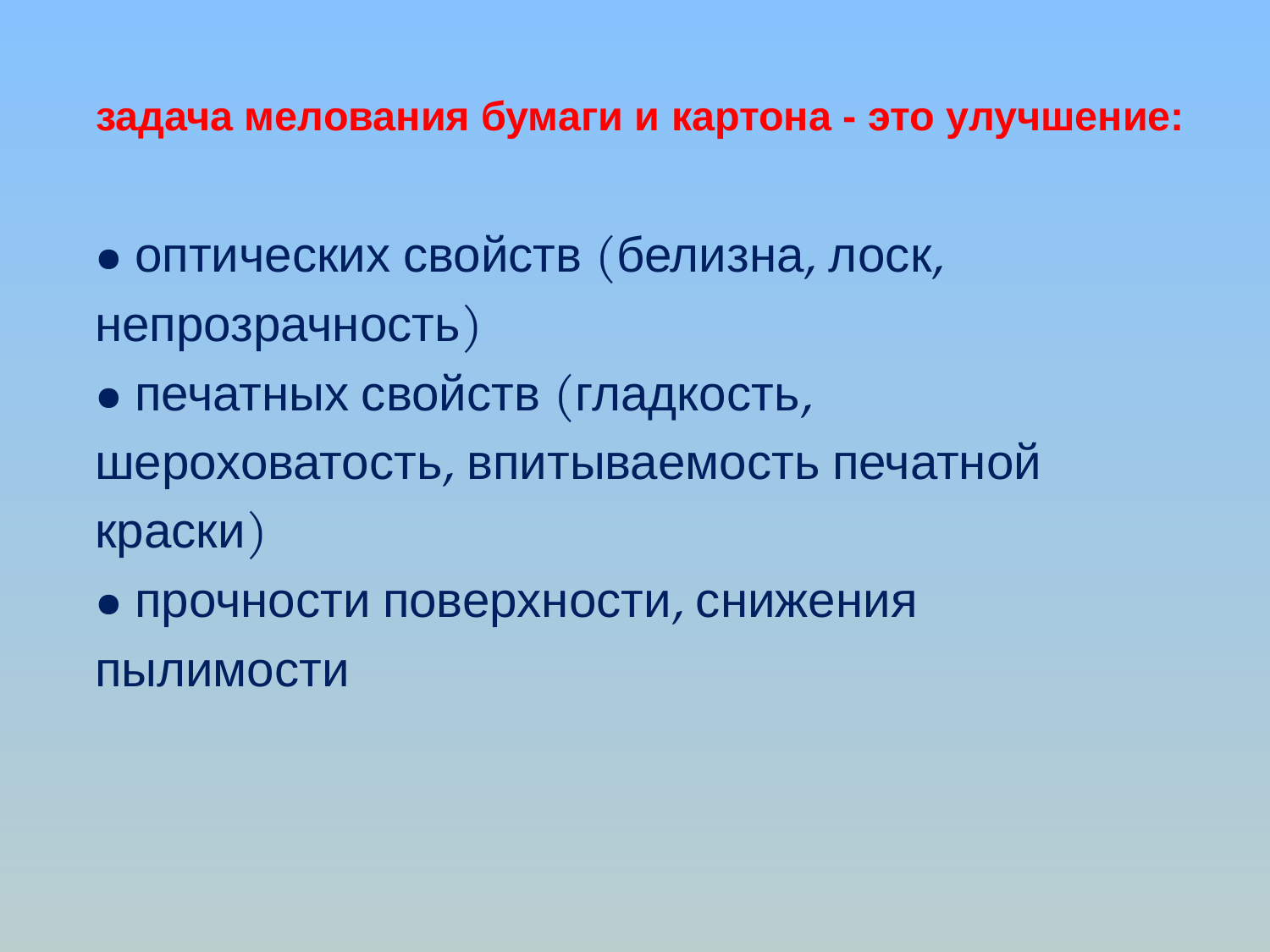

# задача мелования бумаги и картона - это улучшение:

• оптических свойств (белизна, лоск,
непрозрачность)
• печатных свойств (гладкость,
шероховатость, впитываемость печатной
краски)
• прочности поверхности, снижения
пылимости